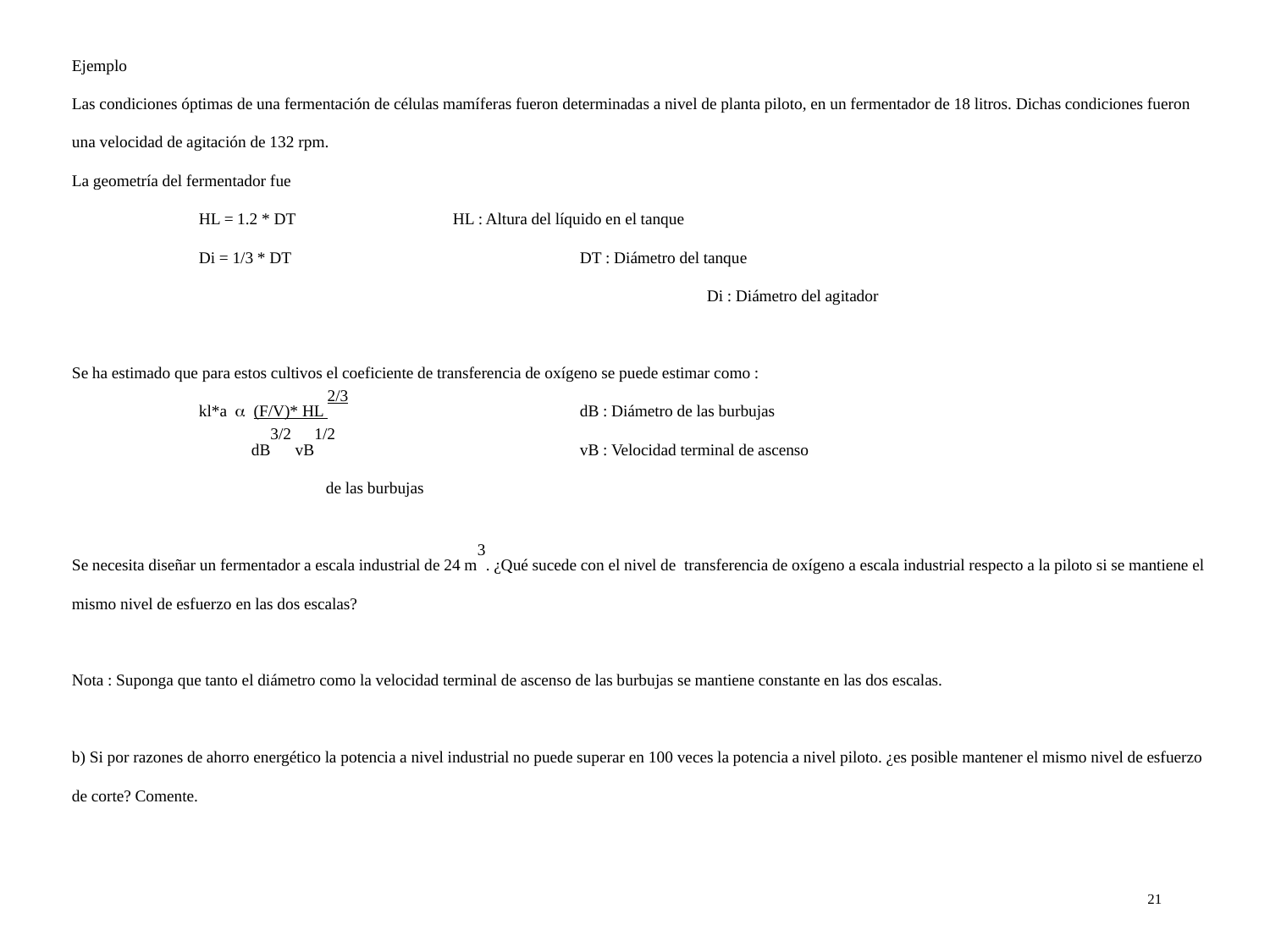

Ejemplo
Las condiciones óptimas de una fermentación de células mamíferas fueron determinadas a nivel de planta piloto, en un fermentador de 18 litros. Dichas condiciones fueron una velocidad de agitación de 132 rpm.
La geometría del fermentador fue
 	HL = 1.2 * DT		HL : Altura del líquido en el tanque
	Di = 1/3 * DT			DT : Diámetro del tanque
					Di : Diámetro del agitador

Se ha estimado que para estos cultivos el coeficiente de transferencia de oxígeno se puede estimar como :
 	kl*a  α  (F/V)* HL 2/3		dB : Diámetro de las burbujas
	             dB3/2 vB1/2		vB : Velocidad terminal de ascenso 						de las burbujas

Se necesita diseñar un fermentador a escala industrial de 24 m3. ¿Qué sucede con el nivel de  transferencia de oxígeno a escala industrial respecto a la piloto si se mantiene el mismo nivel de esfuerzo en las dos escalas?

Nota : Suponga que tanto el diámetro como la velocidad terminal de ascenso de las burbujas se mantiene constante en las dos escalas.

b) Si por razones de ahorro energético la potencia a nivel industrial no puede superar en 100 veces la potencia a nivel piloto. ¿es posible mantener el mismo nivel de esfuerzo de corte? Comente.

21